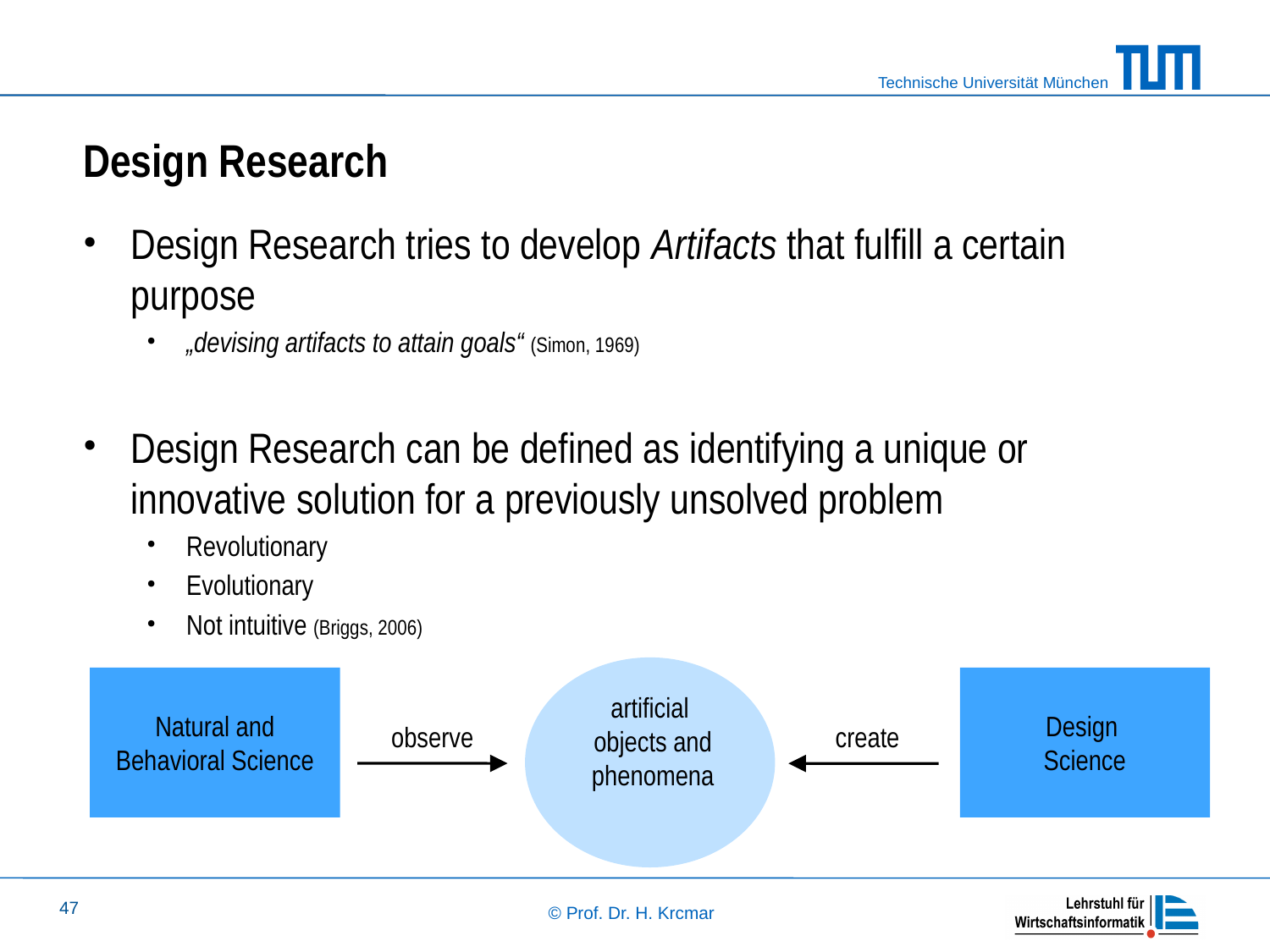

# Design Research
Design Research tries to develop Artifacts that fulfill a certain purpose
„devising artifacts to attain goals“ (Simon, 1969)

Design Research can be defined as identifying a unique or innovative solution for a previously unsolved problem
Revolutionary
Evolutionary
Not intuitive (Briggs, 2006)

artificial
objects and
phenomena
Natural and Behavioral Science
Design
Science
create

observe